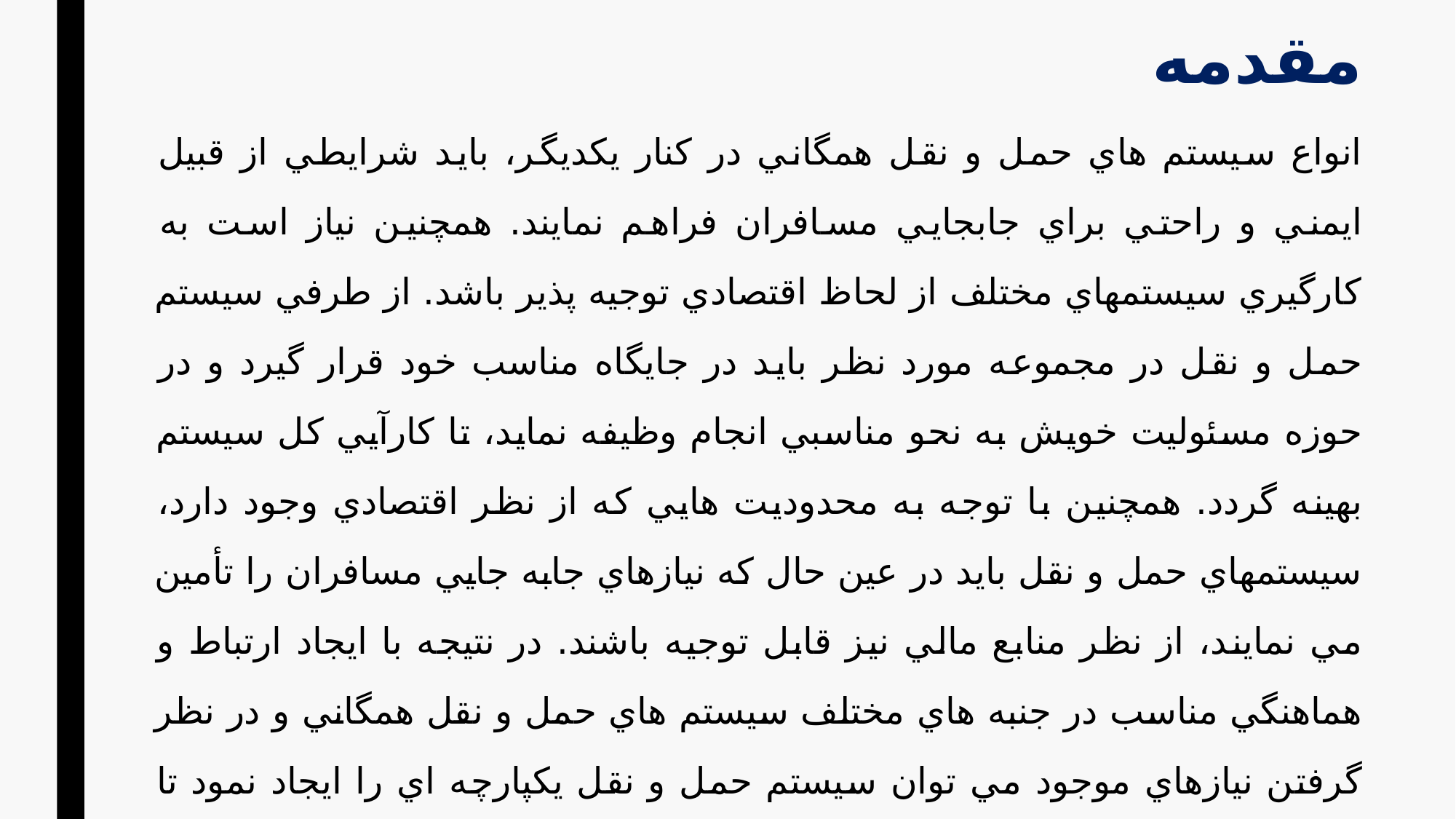

# مقدمه
انواع سيستم هاي حمل و نقل همگاني در كنار يكديگر، بايد شرايطي از قبيل ايمني و راحتي براي جابجايي مسافران فراهم نمايند. همچنين نياز است به كارگيري سيستمهاي مختلف از لحاظ اقتصادي توجيه پذير باشد. از طرفي سيستم حمل و نقل در مجموعه مورد نظر بايد در جايگاه مناسب خود قرار گيرد و در حوزه مسئوليت خويش به نحو مناسبي انجام وظيفه نمايد، تا كارآيي كل سيستم بهينه گردد. همچنين با توجه به محدوديت هايي كه از نظر اقتصادي وجود دارد، سيستمهاي حمل و نقل بايد در عين حال كه نيازهاي جابه جايي مسافران را تأمين مي نمايند، از نظر منابع مالي نيز قابل توجيه باشند. در نتيجه با ايجاد ارتباط و هماهنگي مناسب در جنبه هاي مختلف سيستم هاي حمل و نقل همگاني و در نظر گرفتن نيازهاي موجود مي توان سيستم حمل و نقل يكپارچه اي را ايجاد نمود تا در كنار افزايش  مطلوبيت سيستم حمل و نقل همگاني در جامعه باعث بهبود پارامترهاي ترافيك نيز گردد.